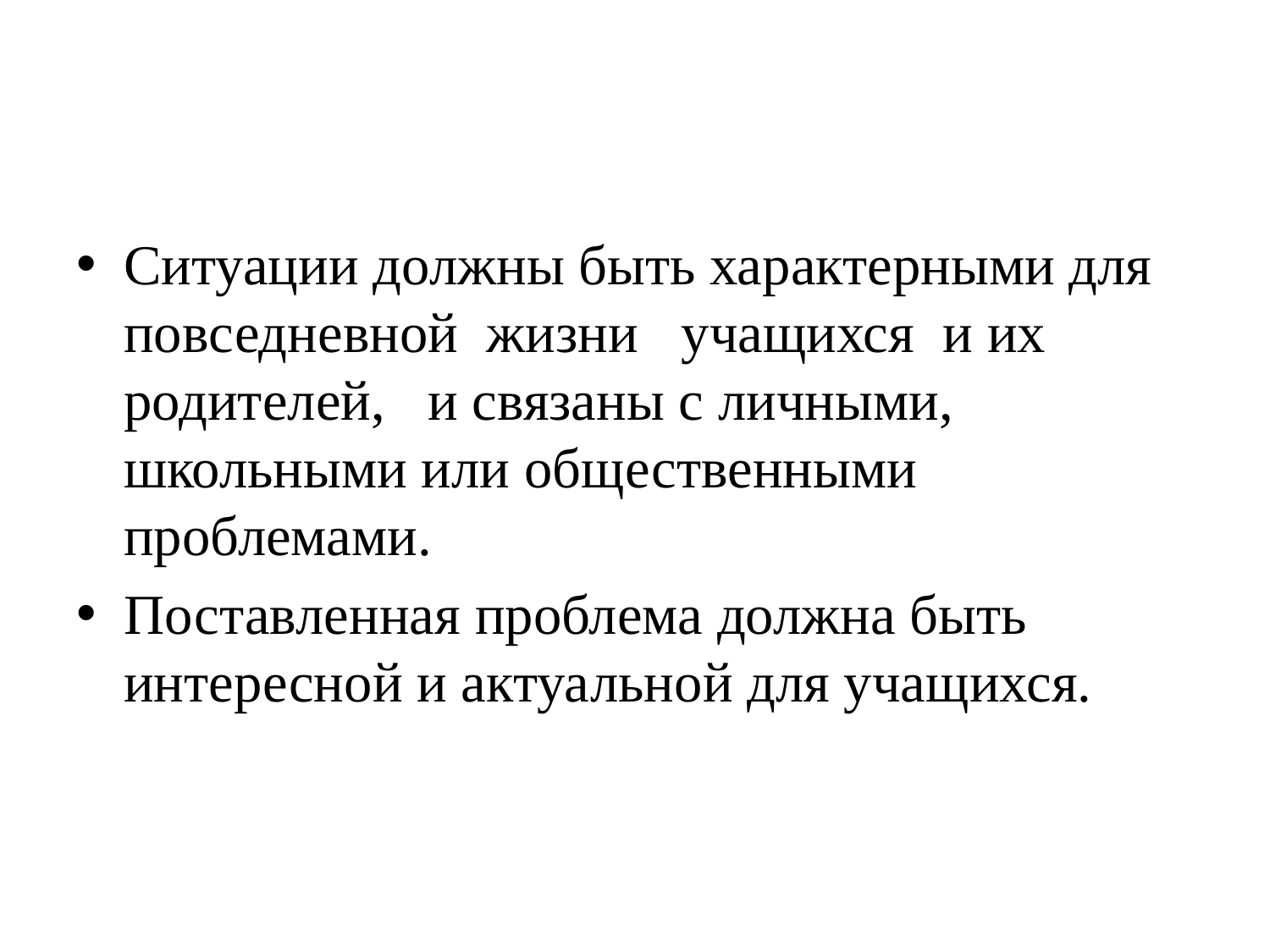

#
Ситуации должны быть характерными для повседневной  жизни   учащихся  и их родителей,   и связаны с личными, школьными или общественными проблемами.
Поставленная проблема должна быть   интересной и актуальной для учащихся.